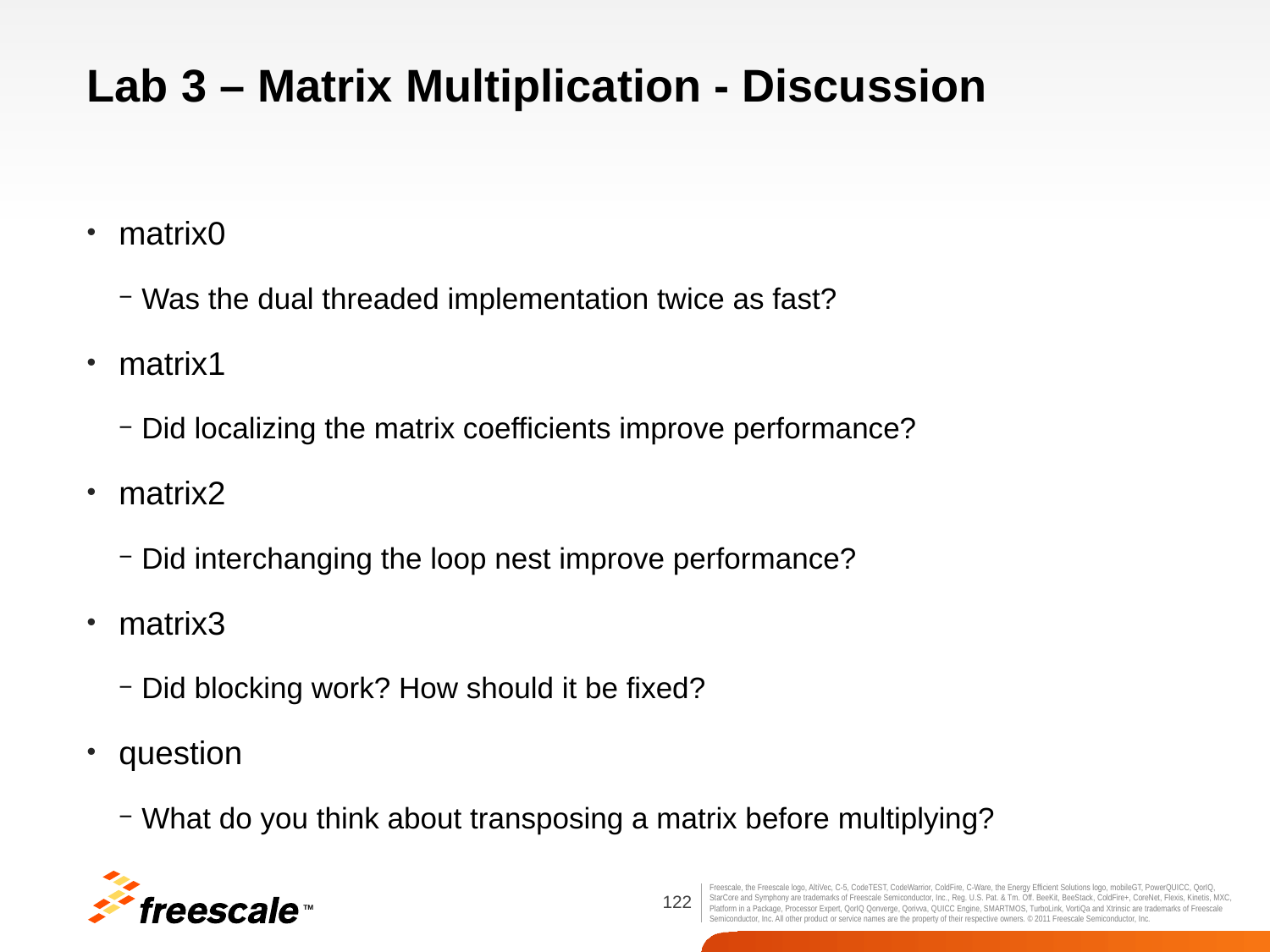

# Lab 3 – Matrix Multiplication - Discussion
matrix0
Was the dual threaded implementation twice as fast?
matrix1
Did localizing the matrix coefficients improve performance?
matrix2
Did interchanging the loop nest improve performance?
matrix3
Did blocking work? How should it be fixed?
question
What do you think about transposing a matrix before multiplying?